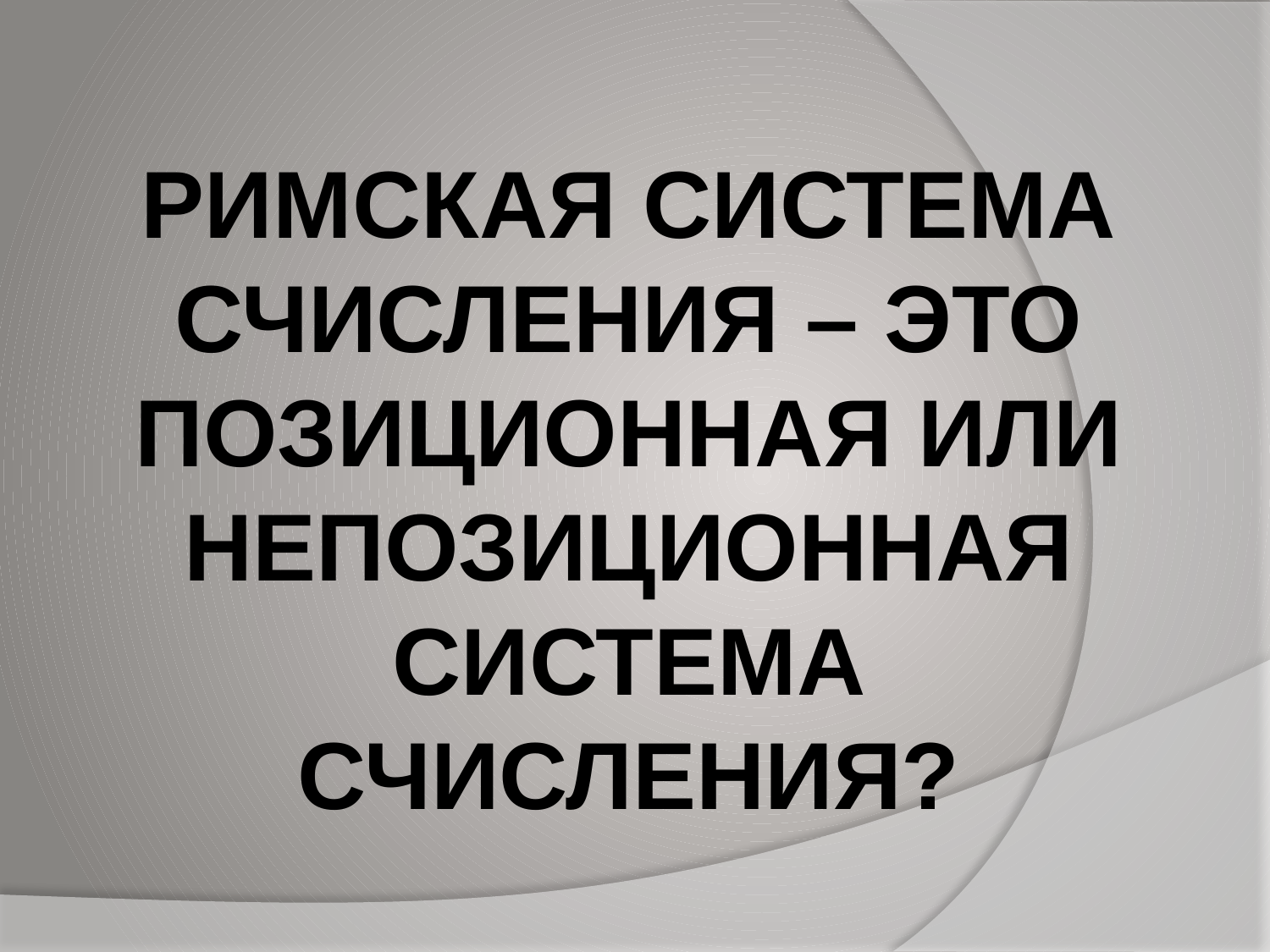

# РИМСКАЯ СИСТЕМА СЧИСЛЕНИЯ – ЭТО ПОЗИЦИОННАЯ ИЛИ НЕПОЗИЦИОННАЯ СИСТЕМА СЧИСЛЕНИЯ?